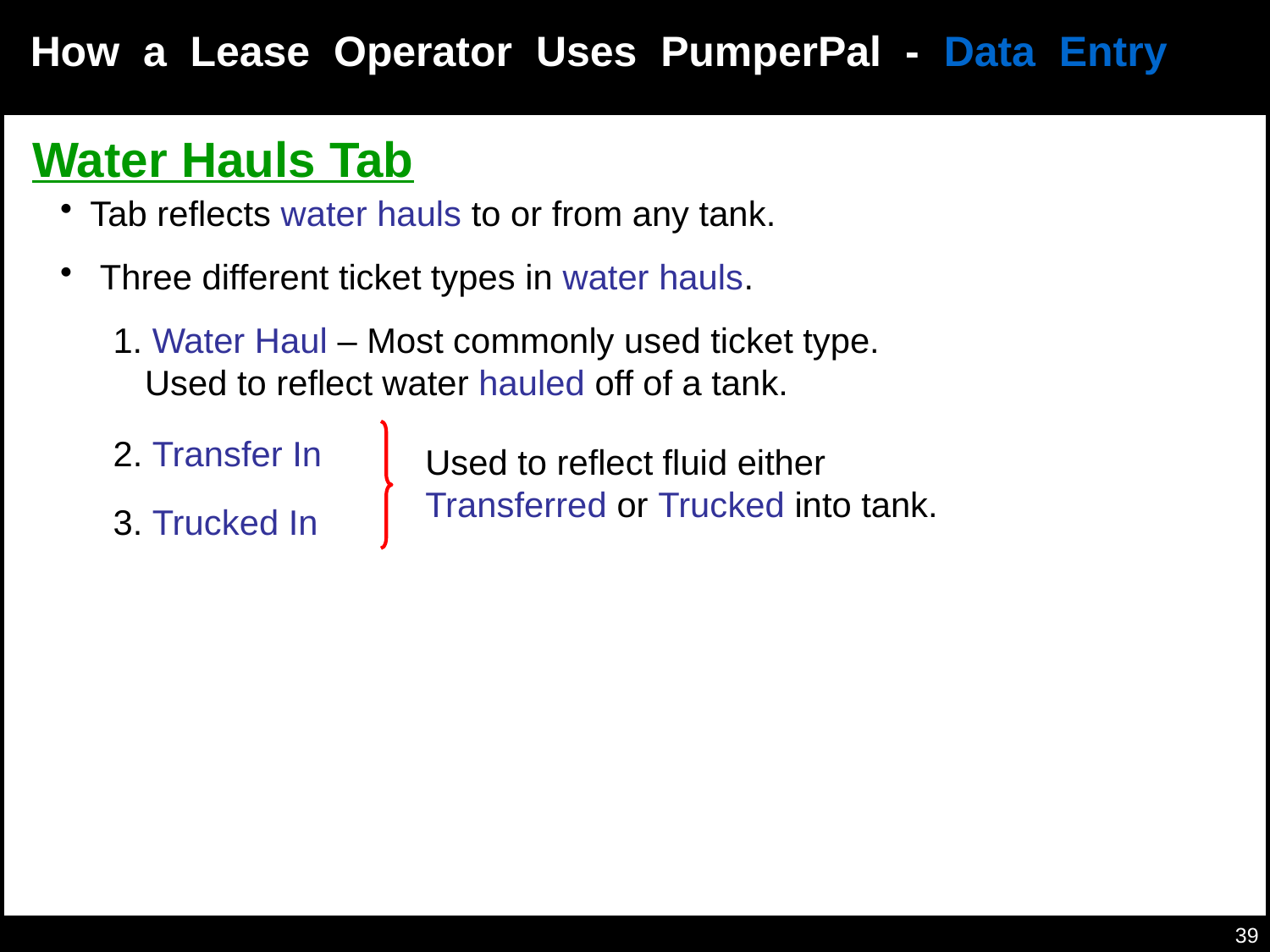

Water Hauls
How  a  Lease  Operator  Uses  PumperPal  -  Data  Entry
Water Hauls Tab
Tab reflects water hauls to or from any tank.
 Three different ticket types in water hauls.
1. Water Haul – Most commonly used ticket type.     Used to reflect water hauled off of a tank.

Used to reflect fluid either Transferred or Trucked into tank.
2. Transfer In
3. Trucked In